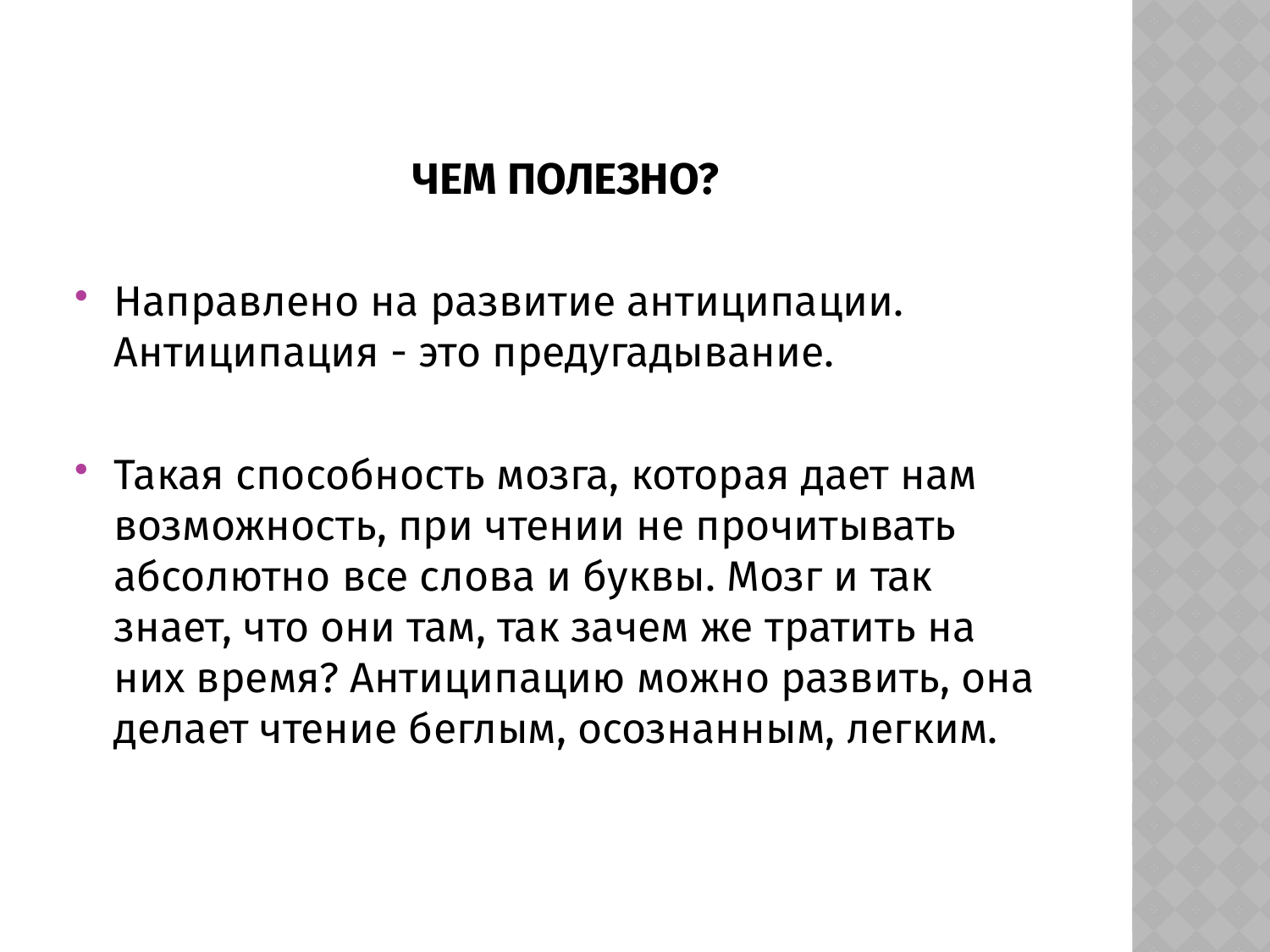

# Чем полезно?

Направлено на развитие антиципации. Антиципация - это предугадывание.

Такая способность мозга, которая дает нам возможность, при чтении не прочитывать абсолютно все слова и буквы. Мозг и так знает, что они там, так зачем же тратить на них время? Антиципацию можно развить, она делает чтение беглым, осознанным, легким.